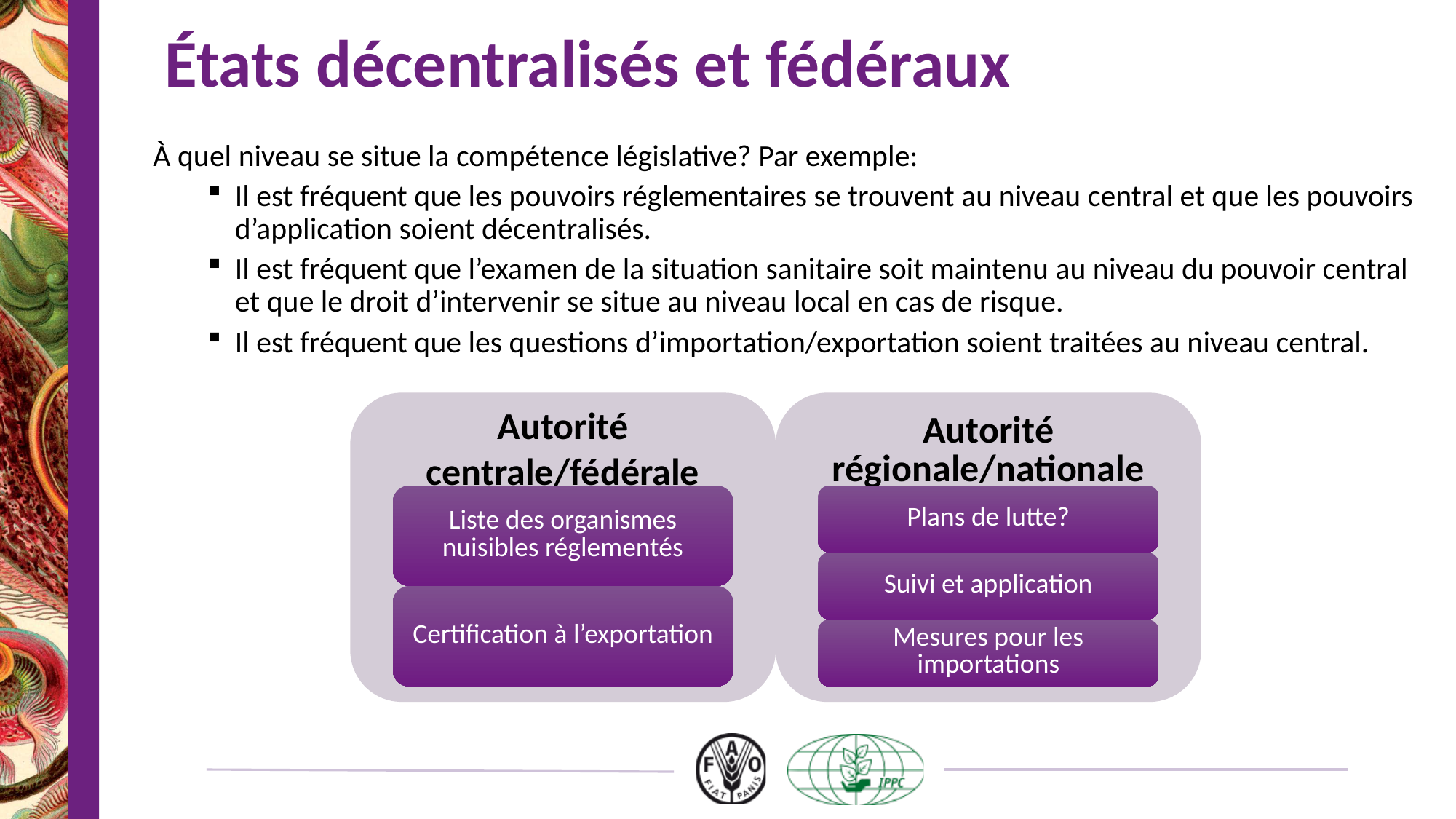

# États décentralisés et fédéraux
À quel niveau se situe la compétence législative? Par exemple:
Il est fréquent que les pouvoirs réglementaires se trouvent au niveau central et que les pouvoirs d’application soient décentralisés.
Il est fréquent que l’examen de la situation sanitaire soit maintenu au niveau du pouvoir central et que le droit d’intervenir se situe au niveau local en cas de risque.
Il est fréquent que les questions d’importation/exportation soient traitées au niveau central.

Autorité
centrale/fédérale
Liste des organismes nuisibles réglementés
Certification à l’exportation
Autorité
régionale/nationale
Plans de lutte?
Mesures pour les importations
Suivi et application